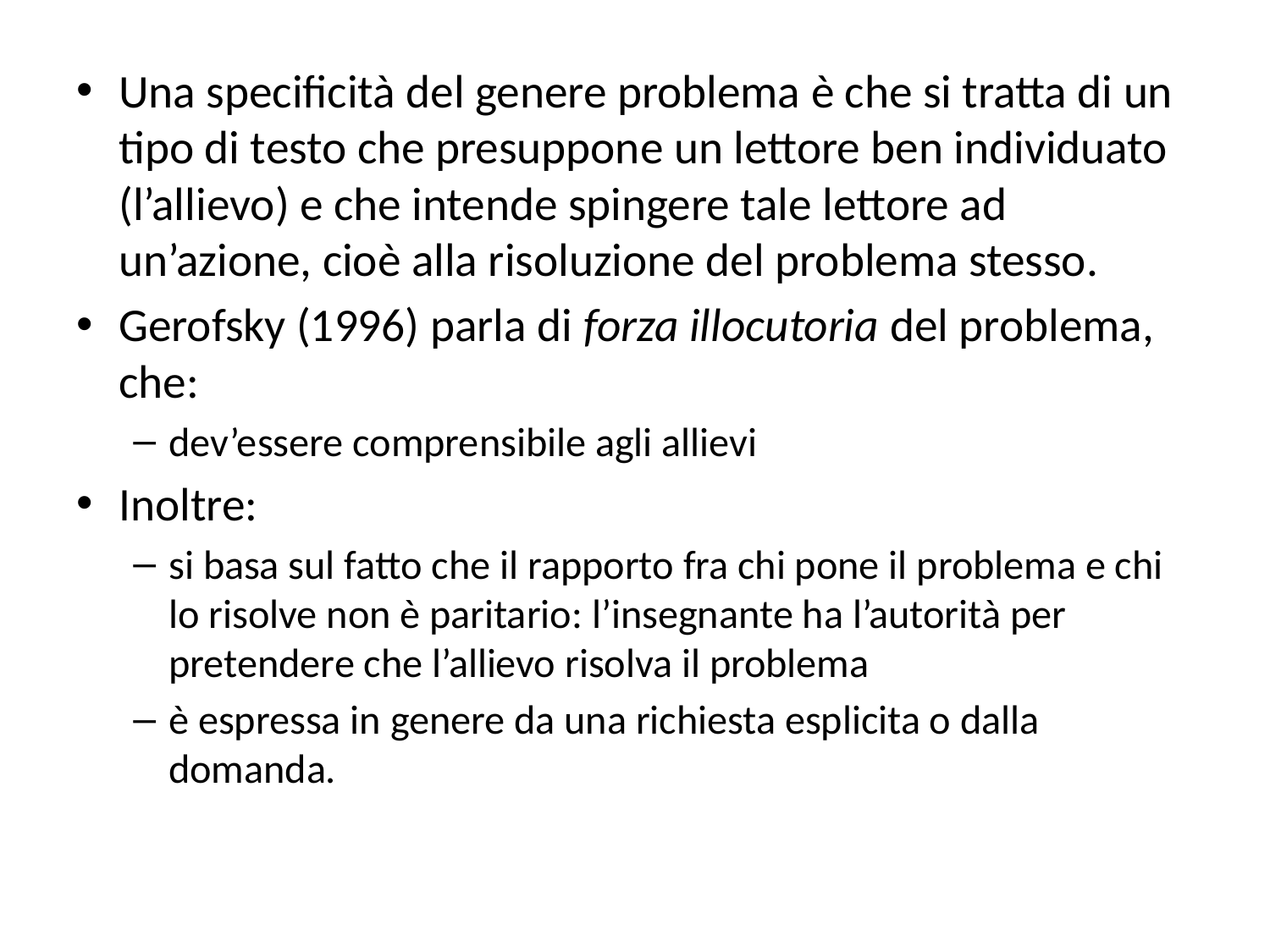

Una specificità del genere problema è che si tratta di un tipo di testo che presuppone un lettore ben individuato (l’allievo) e che intende spingere tale lettore ad un’azione, cioè alla risoluzione del problema stesso.
Gerofsky (1996) parla di forza illocutoria del problema, che:
dev’essere comprensibile agli allievi
Inoltre:
si basa sul fatto che il rapporto fra chi pone il problema e chi lo risolve non è paritario: l’insegnante ha l’autorità per pretendere che l’allievo risolva il problema
è espressa in genere da una richiesta esplicita o dalla domanda.